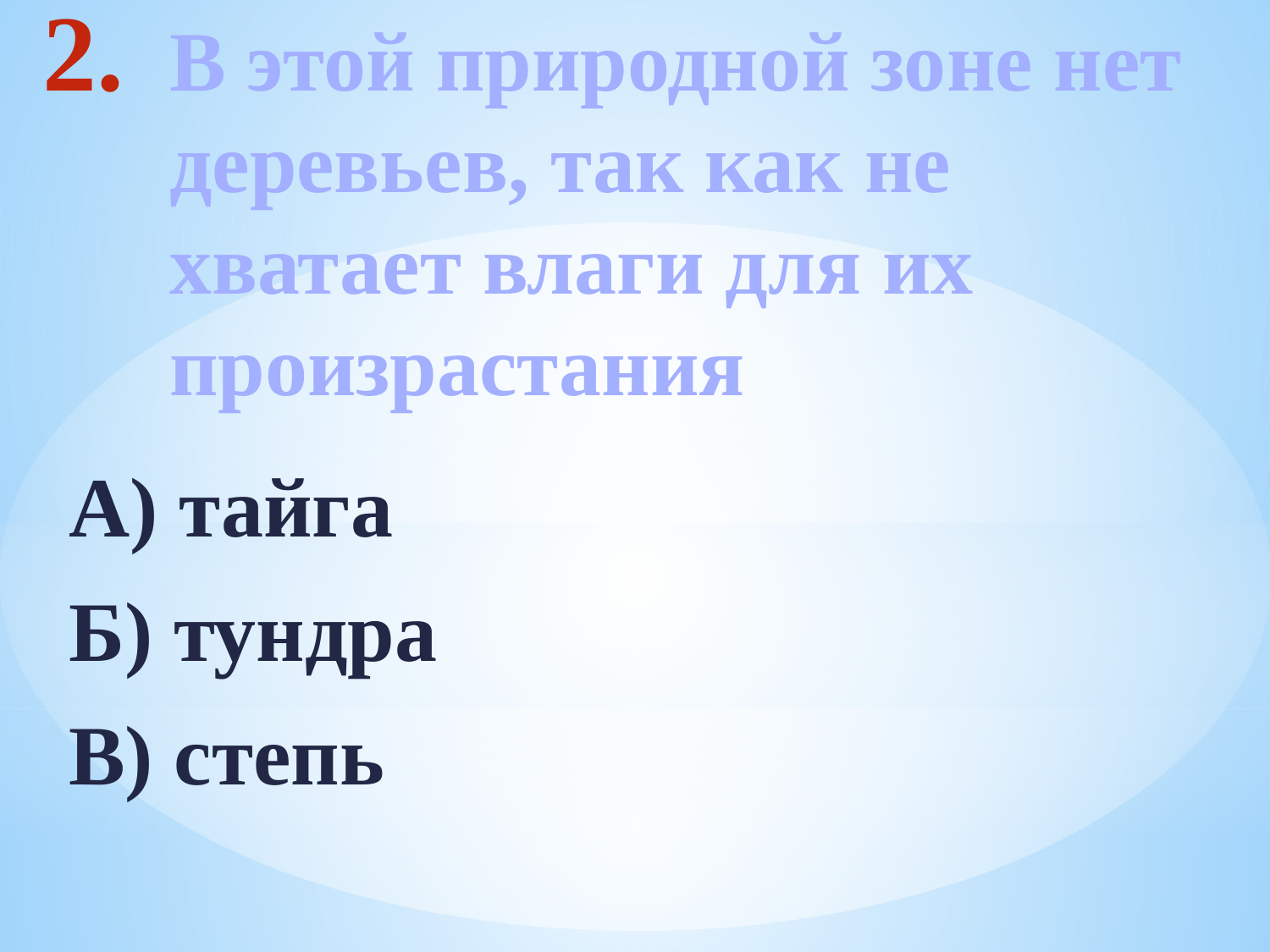

# В этой природной зоне нет деревьев, так как не хватает влаги для их произрастания
А) тайга
Б) тундра
В) степь